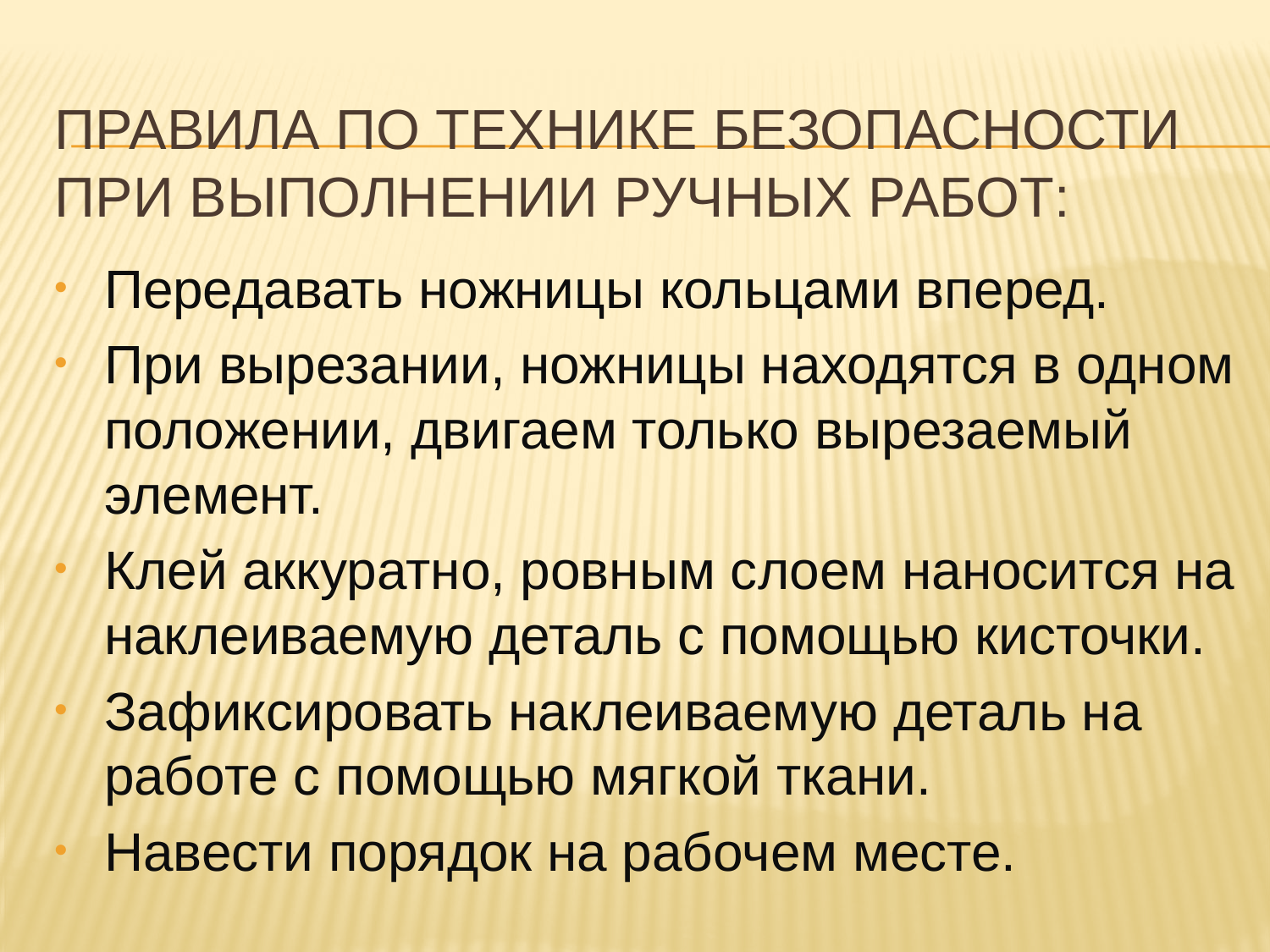

# Правила по Технике безопасности при выполнении ручных работ:
Передавать ножницы кольцами вперед.
При вырезании, ножницы находятся в одном положении, двигаем только вырезаемый элемент.
Клей аккуратно, ровным слоем наносится на наклеиваемую деталь с помощью кисточки.
Зафиксировать наклеиваемую деталь на работе с помощью мягкой ткани.
Навести порядок на рабочем месте.